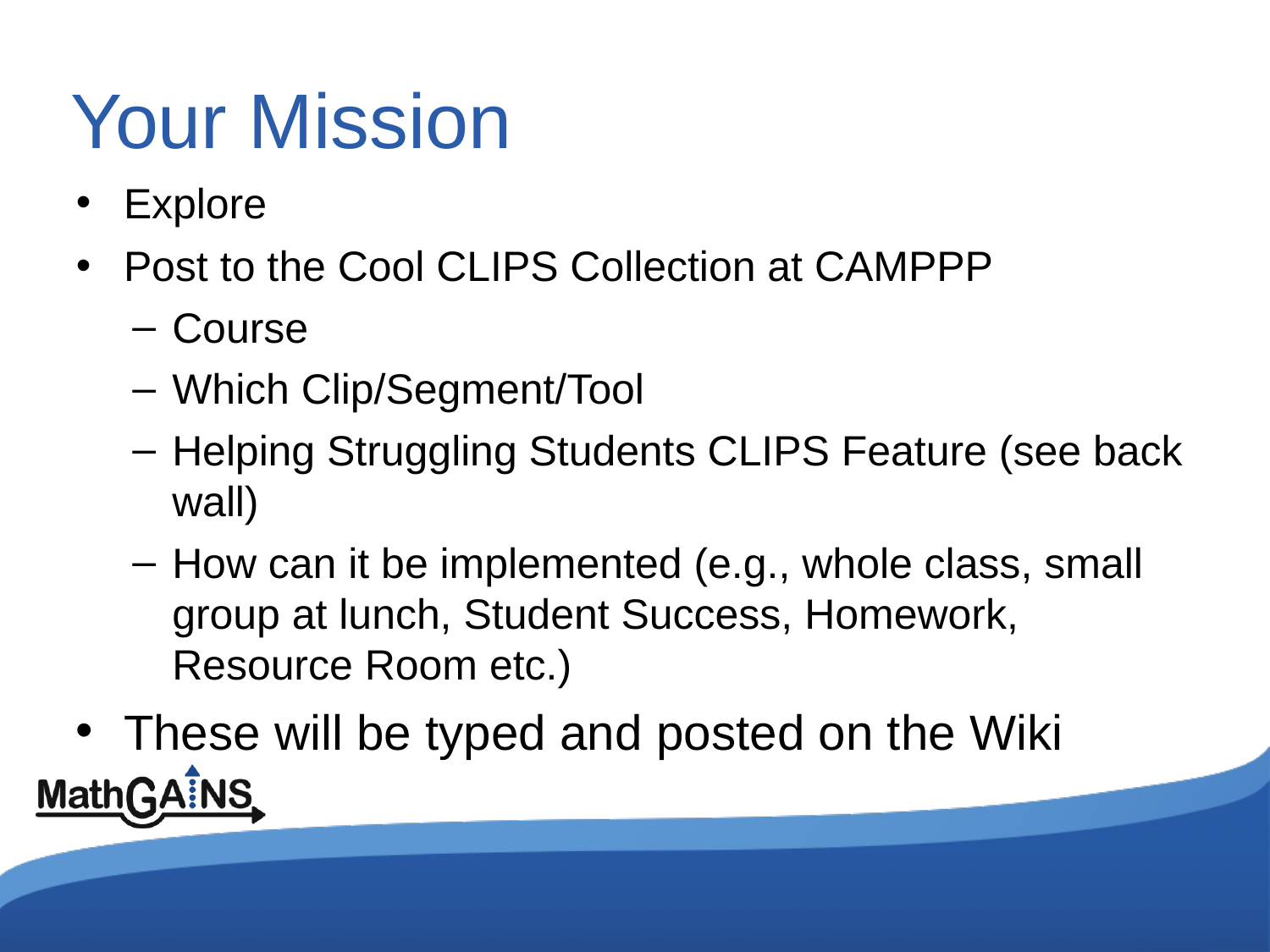

# Your Mission
Explore
Post to the Cool CLIPS Collection at CAMPPP
Course
Which Clip/Segment/Tool
Helping Struggling Students CLIPS Feature (see back wall)
How can it be implemented (e.g., whole class, small group at lunch, Student Success, Homework, Resource Room etc.)
These will be typed and posted on the Wiki